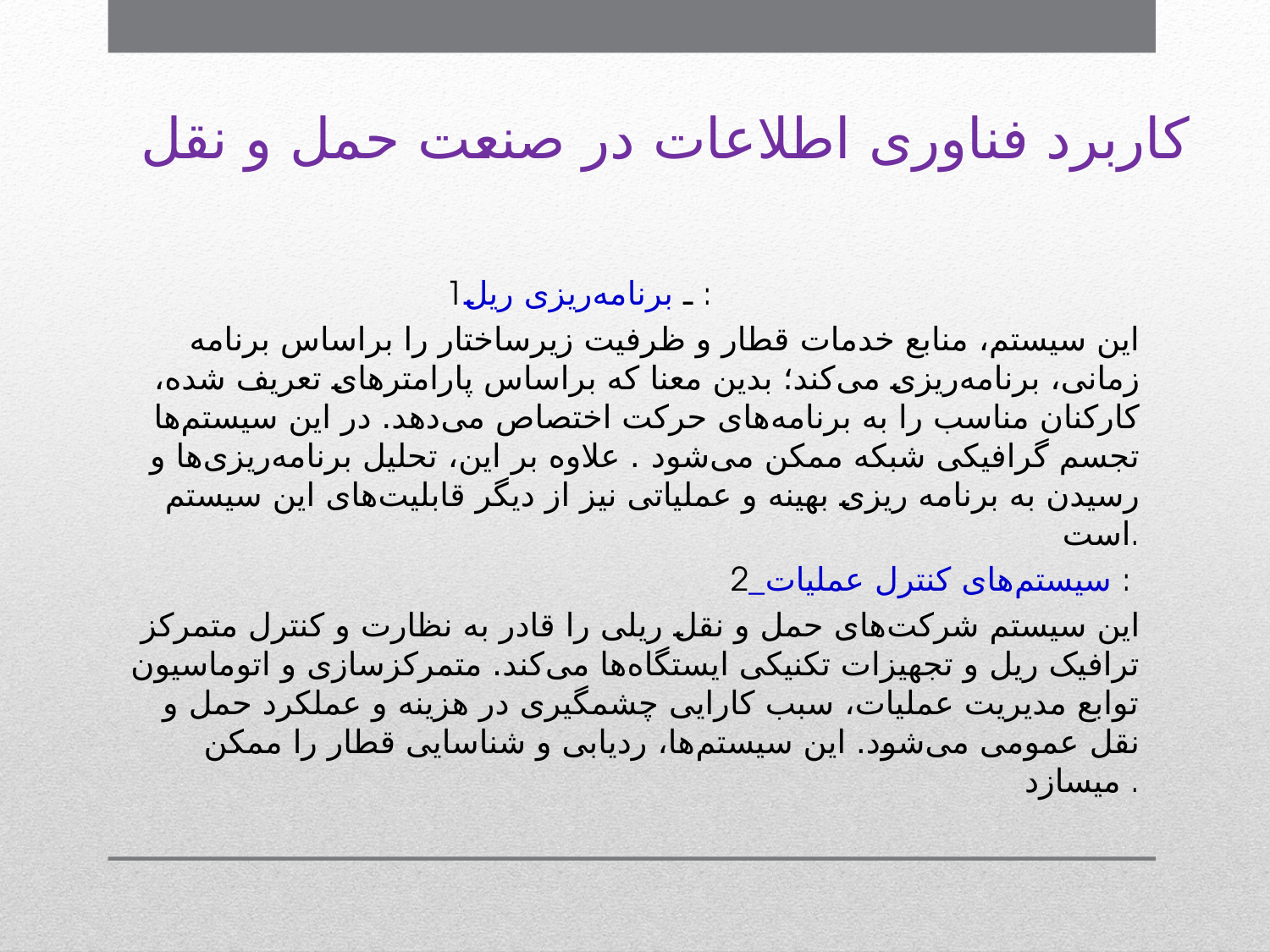

کاربرد فناوری اطلاعات در صنعت حمل و نقل
1ـ برنامه‌ریزی ریل :
این سیستم، منابع خدمات قطار و ظرفیت زیرساختار را براساس برنامه زمانی، برنامه‌ریزی می‌کند؛ بدین معنا که براساس پارامترهای تعریف شده، کارکنان مناسب را به برنامه‌های حرکت اختصاص می‌دهد. در این سیستم‌ها تجسم گرافیکی شبکه ممکن می‌شود . علاوه بر این، تحلیل برنامه‌ریزی‌ها و رسیدن به برنامه ریزی بهینه و عملیاتی نیز از دیگر قابلیت‌های این سیستم است.
 2_سیستم‌های کنترل عملیات :
این سیستم شرکت‌های حمل و نقل ریلی را قادر به نظارت و کنترل متمرکز ترافیک ریل و تجهیزات تکنیکی ایستگاه‌ها می‌کند. متمرکزسازی و اتوماسیون توابع مدیریت عملیات، سبب کارایی چشمگیری در هزینه و عملکرد حمل و نقل عمومی می‌شود. این سیستم‌ها، ردیابی و شناسایی قطار را ممکن میسازد .